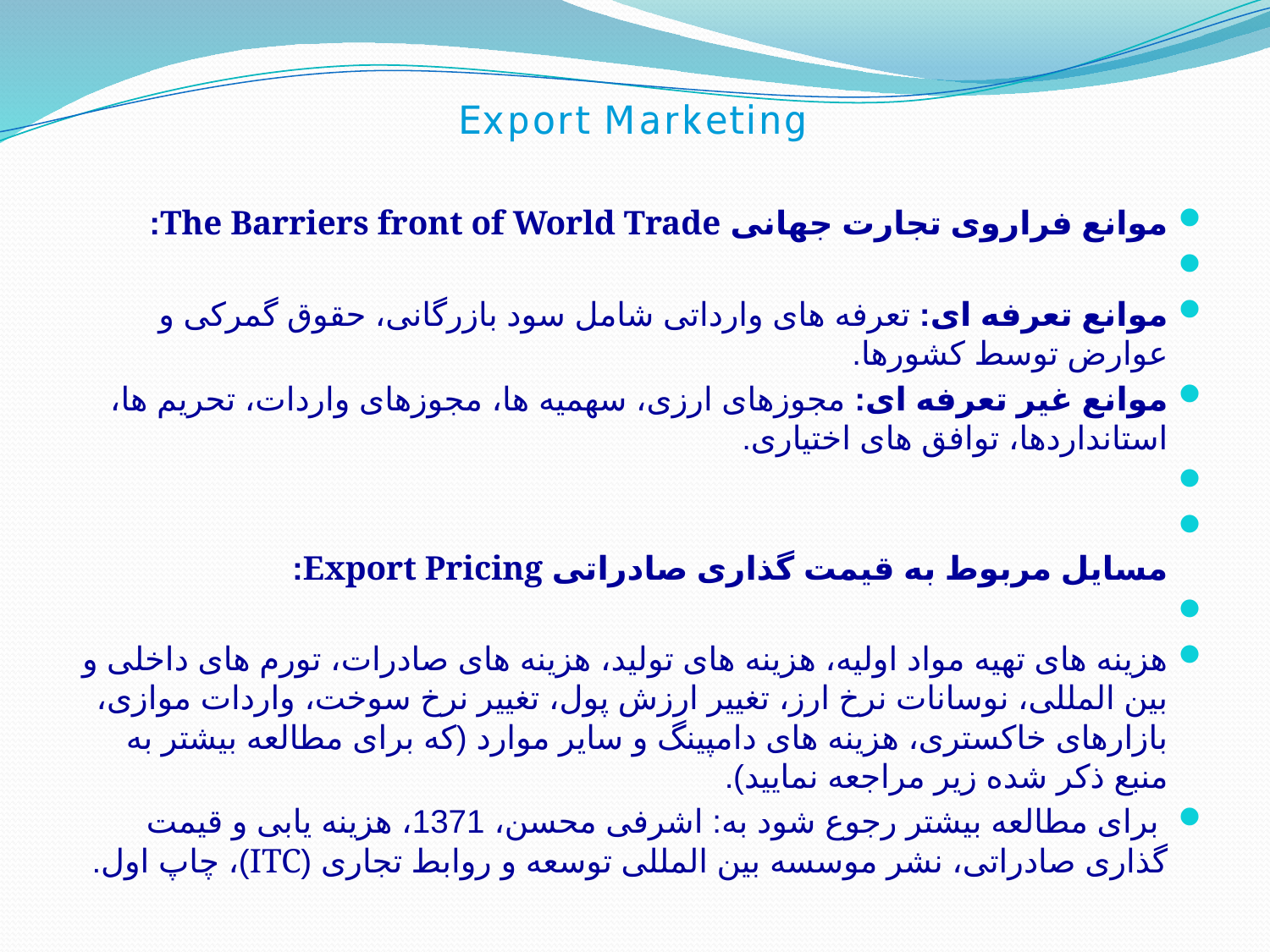

Export Marketing
موانع فراروی تجارت جهانی The Barriers front of World Trade:

موانع تعرفه ای: تعرفه های وارداتی شامل سود بازرگانی، حقوق گمرکی و عوارض توسط کشورها.
موانع غیر تعرفه ای: مجوزهای ارزی، سهمیه ها، مجوزهای واردات، تحریم ها، استانداردها، توافق های اختیاری.

مسایل مربوط به قیمت گذاری صادراتی Export Pricing:

هزینه های تهیه مواد اولیه، هزینه های تولید، هزینه های صادرات، تورم های داخلی و بین المللی، نوسانات نرخ ارز، تغییر ارزش پول، تغییر نرخ سوخت، واردات موازی، بازارهای خاکستری، هزینه های دامپینگ و سایر موارد (که برای مطالعه بیشتر به منبع ذکر شده زیر مراجعه نمایید).
 برای مطالعه بیشتر رجوع شود به: اشرفی محسن، 1371، هزینه یابی و قیمت گذاری صادراتی، نشر موسسه بین المللی توسعه و روابط تجاری (ITC)، چاپ اول.